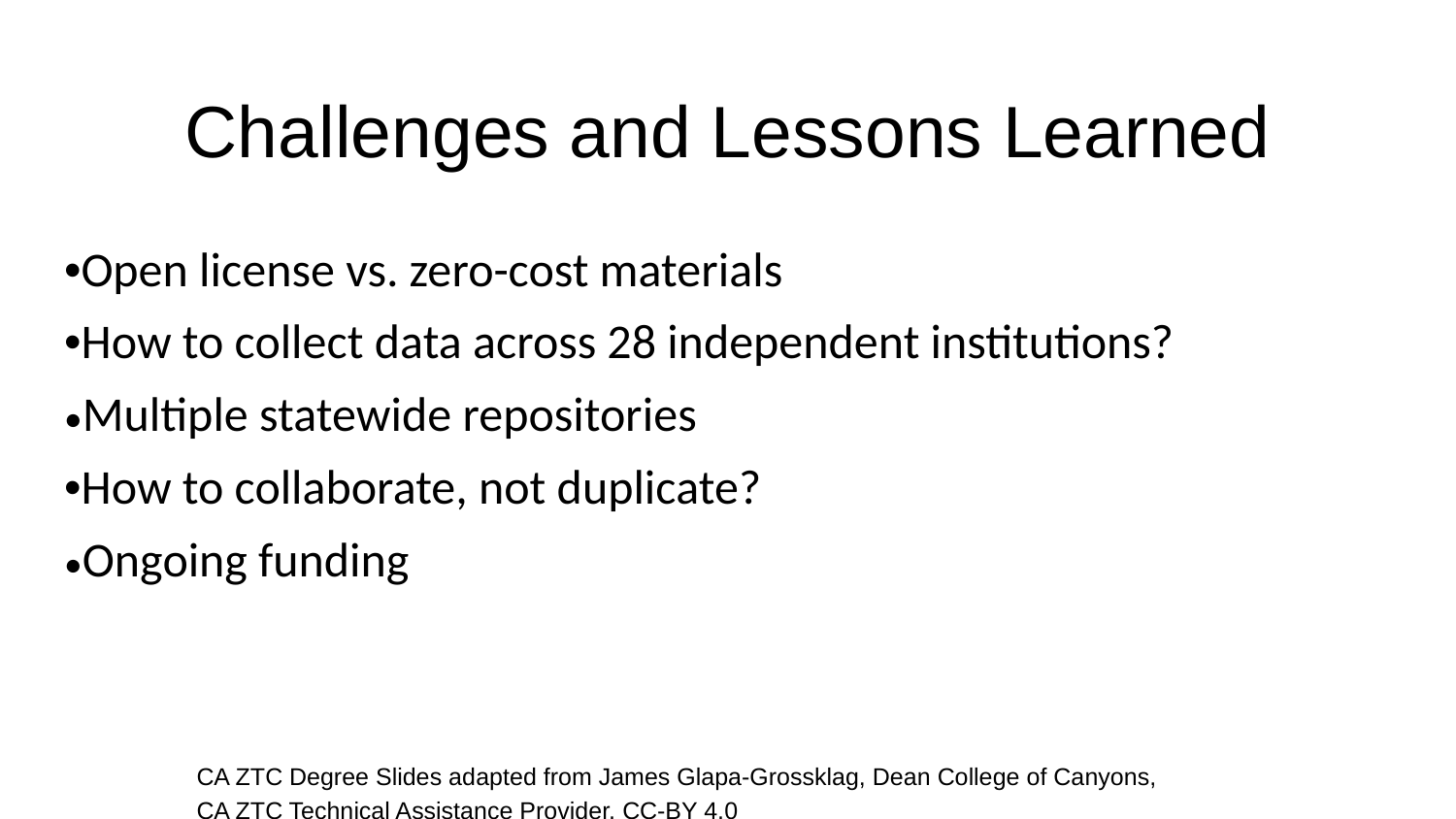

# Challenges and Lessons Learned
•Open license vs. zero-cost materials
•How to collect data across 28 independent institutions?
•Multiple statewide repositories
•How to collaborate, not duplicate?
•Ongoing funding

CA ZTC Degree Slides adapted from James Glapa-Grossklag, Dean College of Canyons, CA ZTC Technical Assistance Provider, CC-BY 4.0